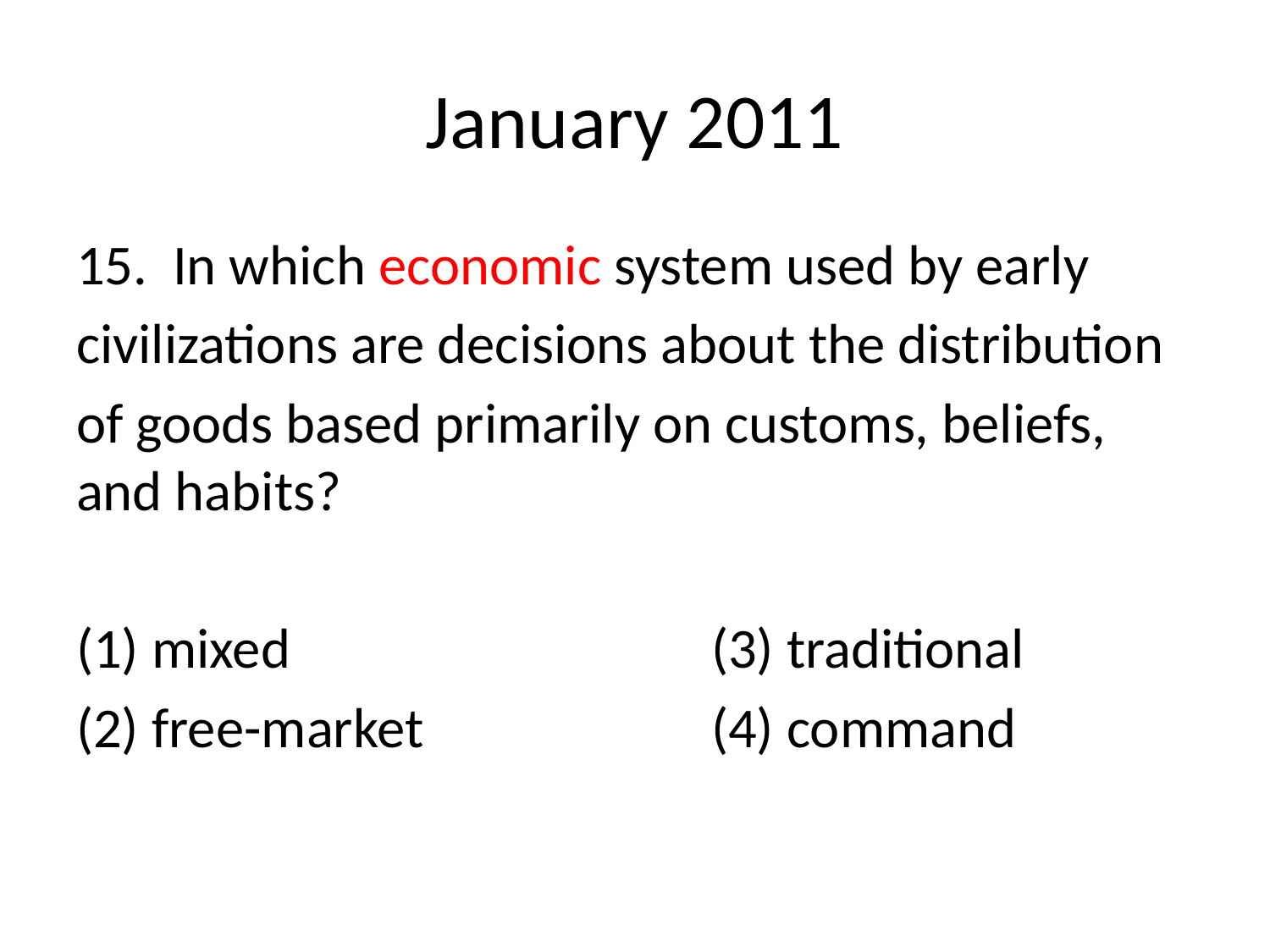

# January 2011
15.  In which economic system used by early
civilizations are decisions about the distribution
of goods based primarily on customs, beliefs, and habits?

(1) mixed 				(3) traditional
(2) free-market 			(4) command